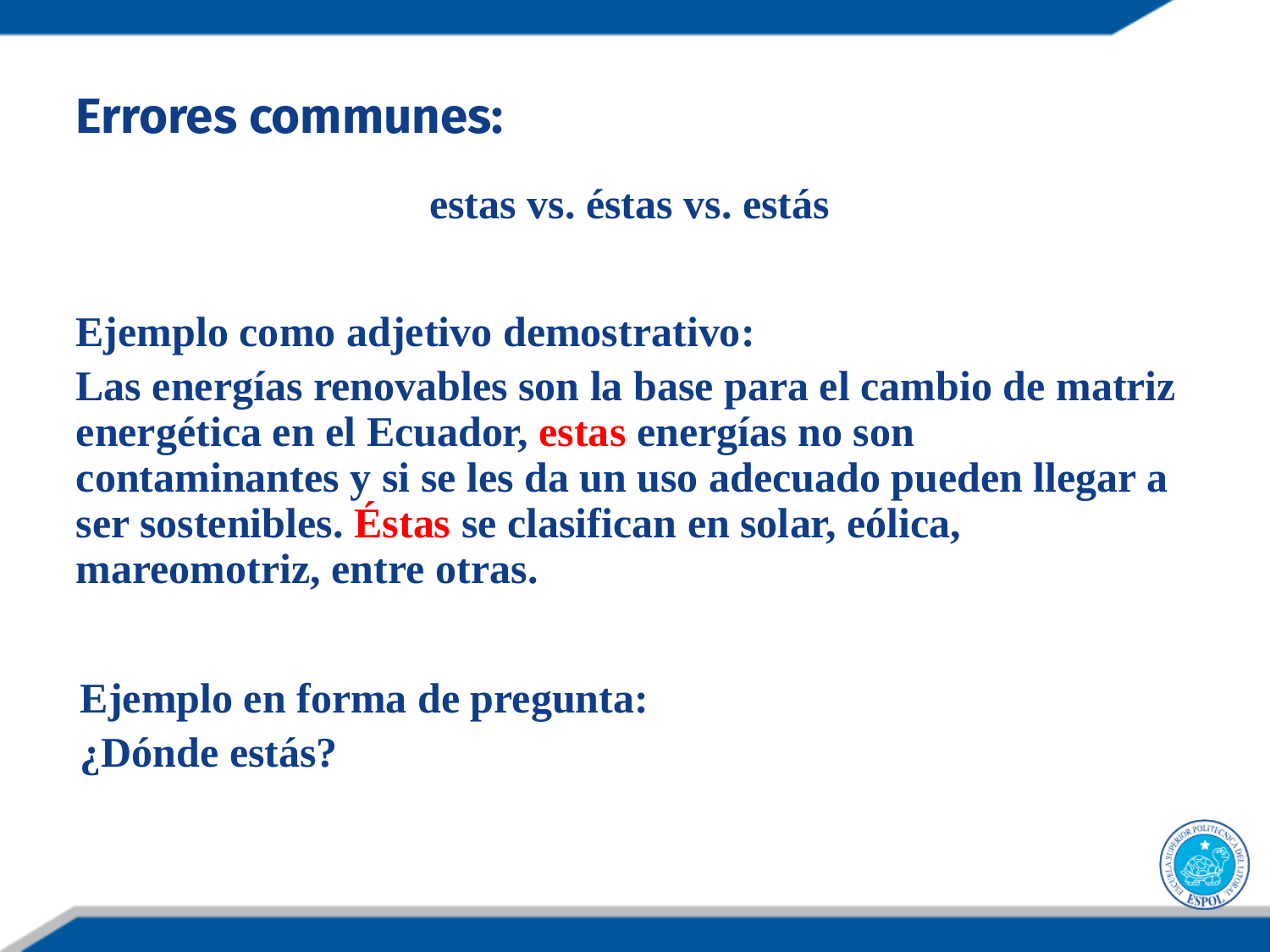

Errores communes:
estas vs. éstas vs. estás

Ejemplo como adjetivo demostrativo:
Las energías renovables son la base para el cambio de matriz energética en el Ecuador, estas energías no son contaminantes y si se les da un uso adecuado pueden llegar a ser sostenibles. Éstas se clasifican en solar, eólica, mareomotriz, entre otras.

Ejemplo en forma de pregunta:
¿Dónde estás?